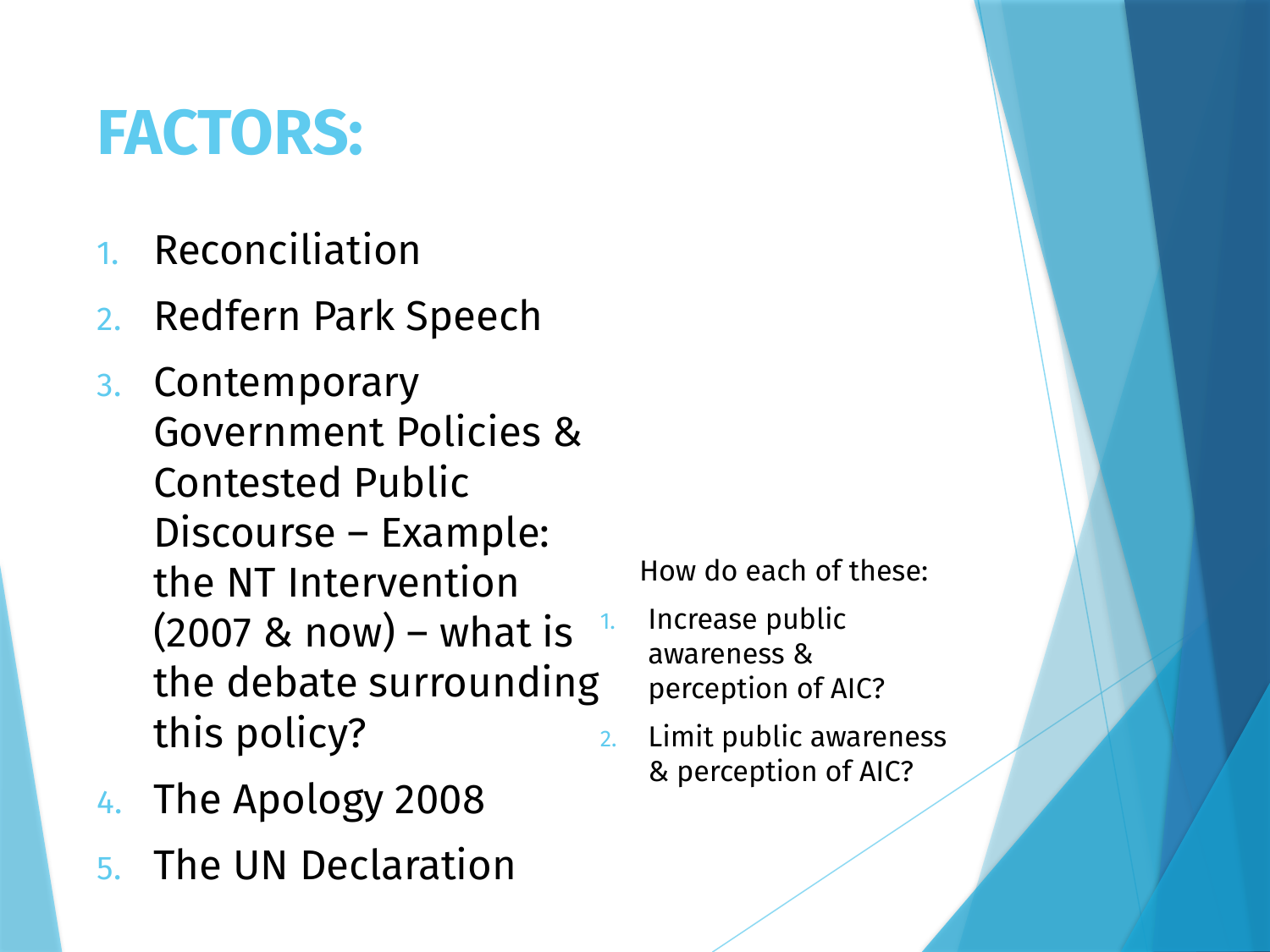

# FACTORS:
Reconciliation
Redfern Park Speech
Contemporary Government Policies & Contested Public Discourse – Example: the NT Intervention (2007 & now) – what is the debate surrounding this policy?
The Apology 2008
The UN Declaration

      How do each of these:
Increase public awareness & perception of AIC?
Limit public awareness & perception of AIC?